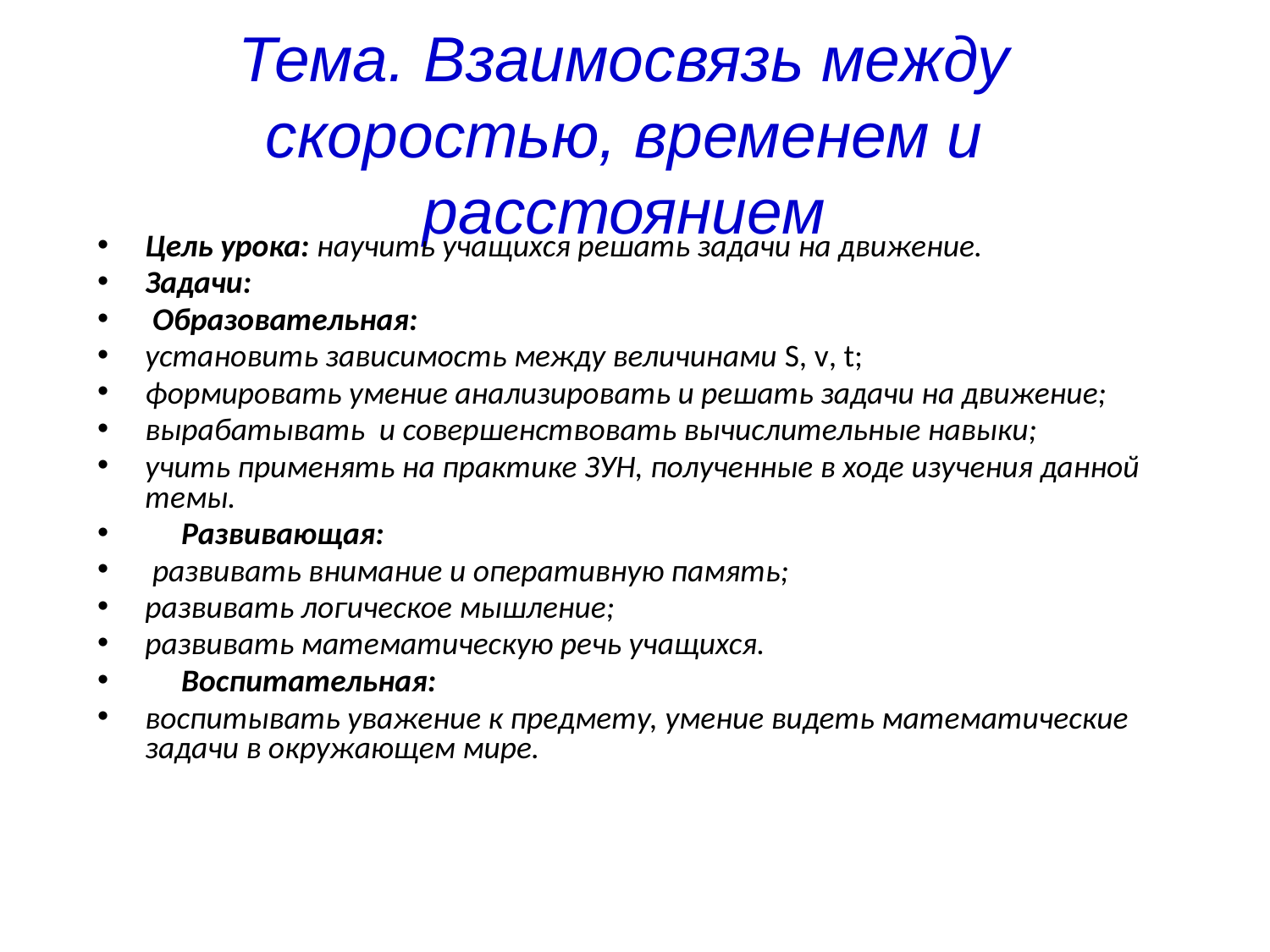

# Тема. Взаимосвязь между скоростью, временем и расстоянием
Цель урока: научить учащихся решать задачи на движение.
Задачи:
 Образовательная:
установить зависимость между величинами S, v, t;
формировать умение анализировать и решать задачи на движение;
вырабатывать  и совершенствовать вычислительные навыки;
учить применять на практике ЗУН, полученные в ходе изучения данной темы.
     Развивающая:
 развивать внимание и оперативную память;
развивать логическое мышление;
развивать математическую речь учащихся.
     Воспитательная:
воспитывать уважение к предмету, умение видеть математические задачи в окружающем мире.